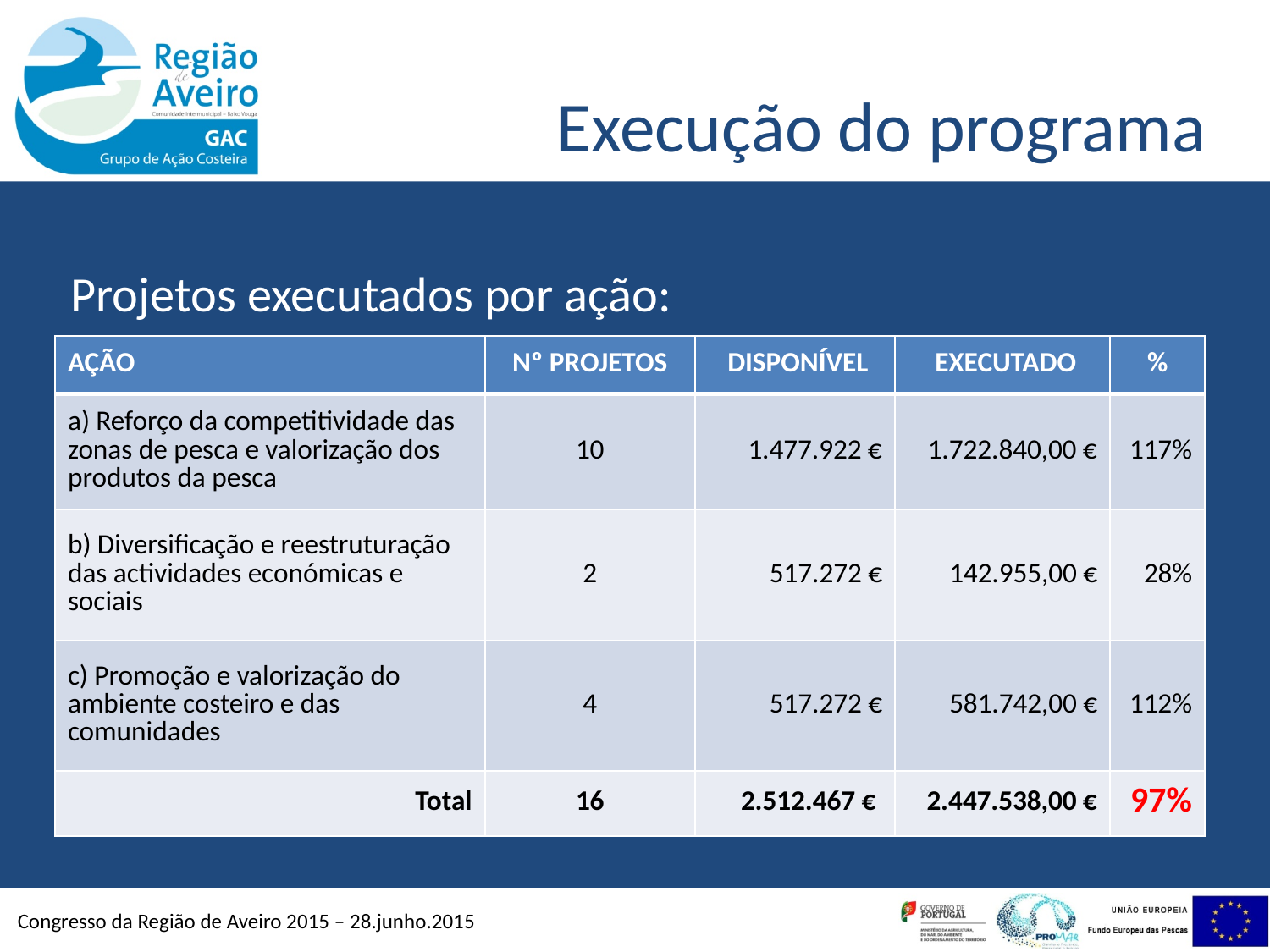

Execução do programa
Projetos executados por ação:
| AÇÃO | Nº PROJETOS | DISPONÍVEL | EXECUTADO | % |
| --- | --- | --- | --- | --- |
| a) Reforço da competitividade das zonas de pesca e valorização dos produtos da pesca | 10 | 1.477.922 € | 1.722.840,00 € | 117% |
| b) Diversificação e reestruturação das actividades económicas e sociais | 2 | 517.272 € | 142.955,00 € | 28% |
| c) Promoção e valorização do ambiente costeiro e das comunidades | 4 | 517.272 € | 581.742,00 € | 112% |
| Total | 16 | 2.512.467 € | 2.447.538,00 € | 97% |
Congresso da Região de Aveiro 2015 – 28.junho.2015